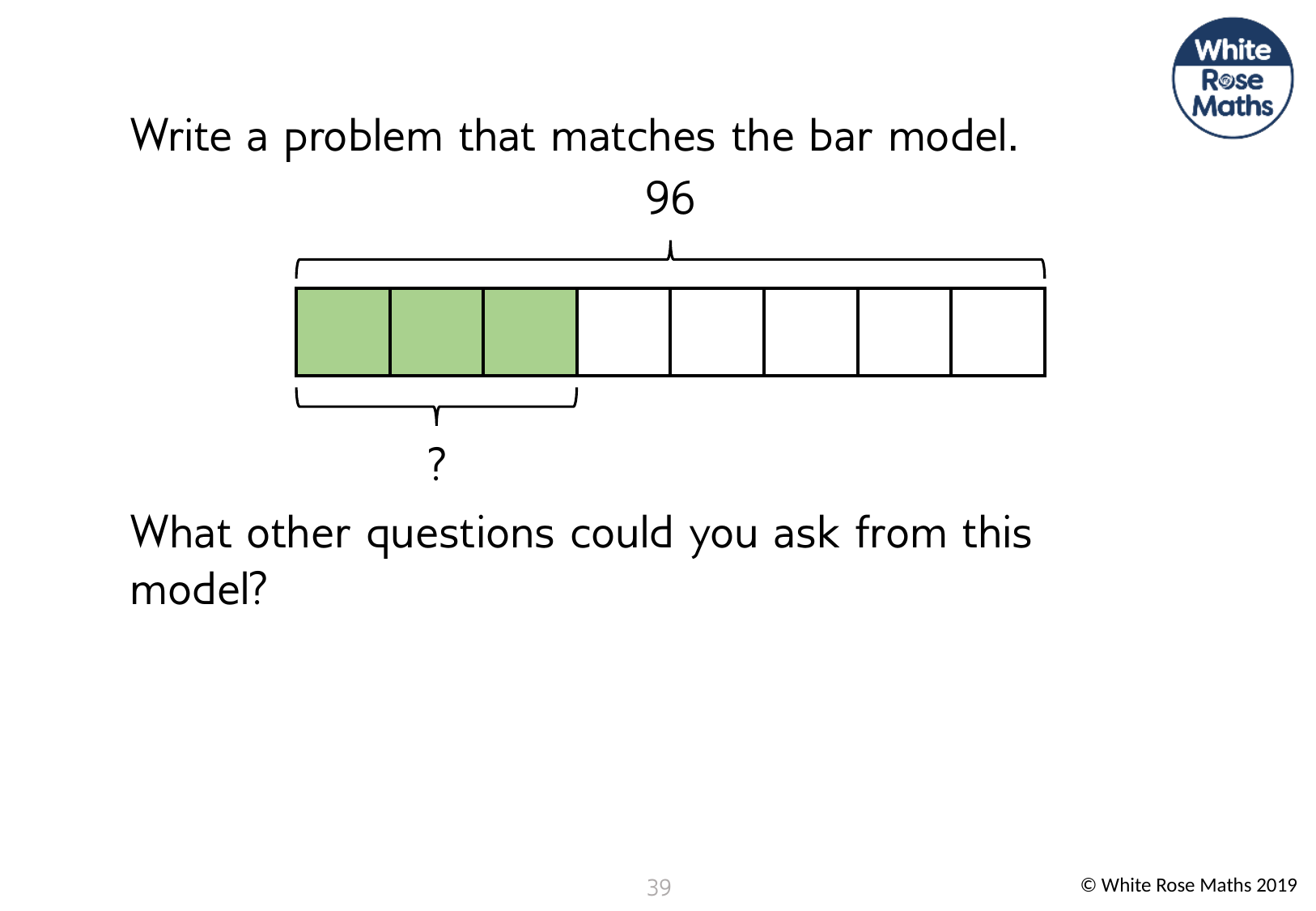

Write a problem that matches the bar model.

What other questions could you ask from this model?
96

|  |  |  |  |  |  |  |  |
| --- | --- | --- | --- | --- | --- | --- | --- |
?
39